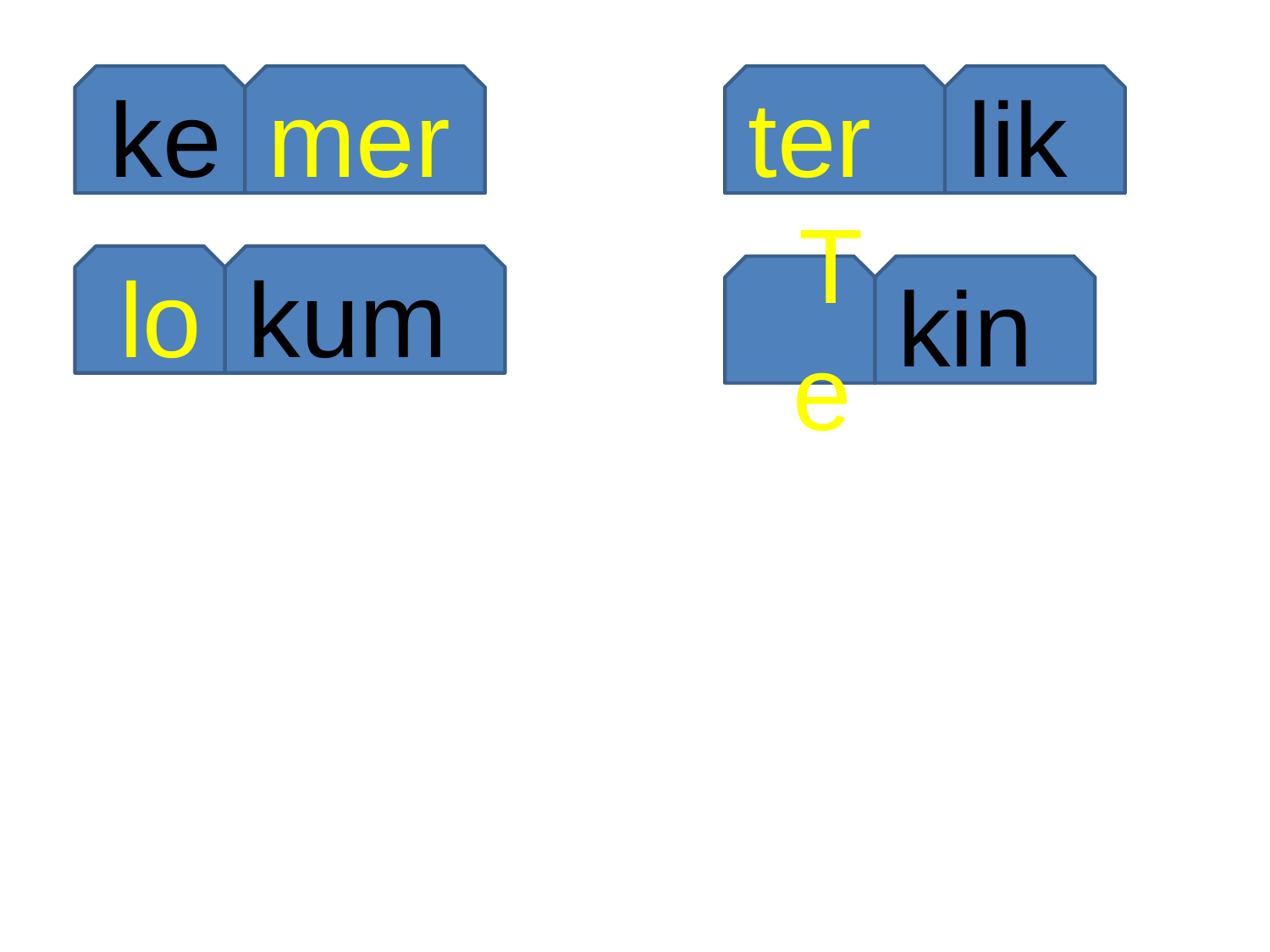

ke
mer
ter
lik
lo
kum
Te
kin